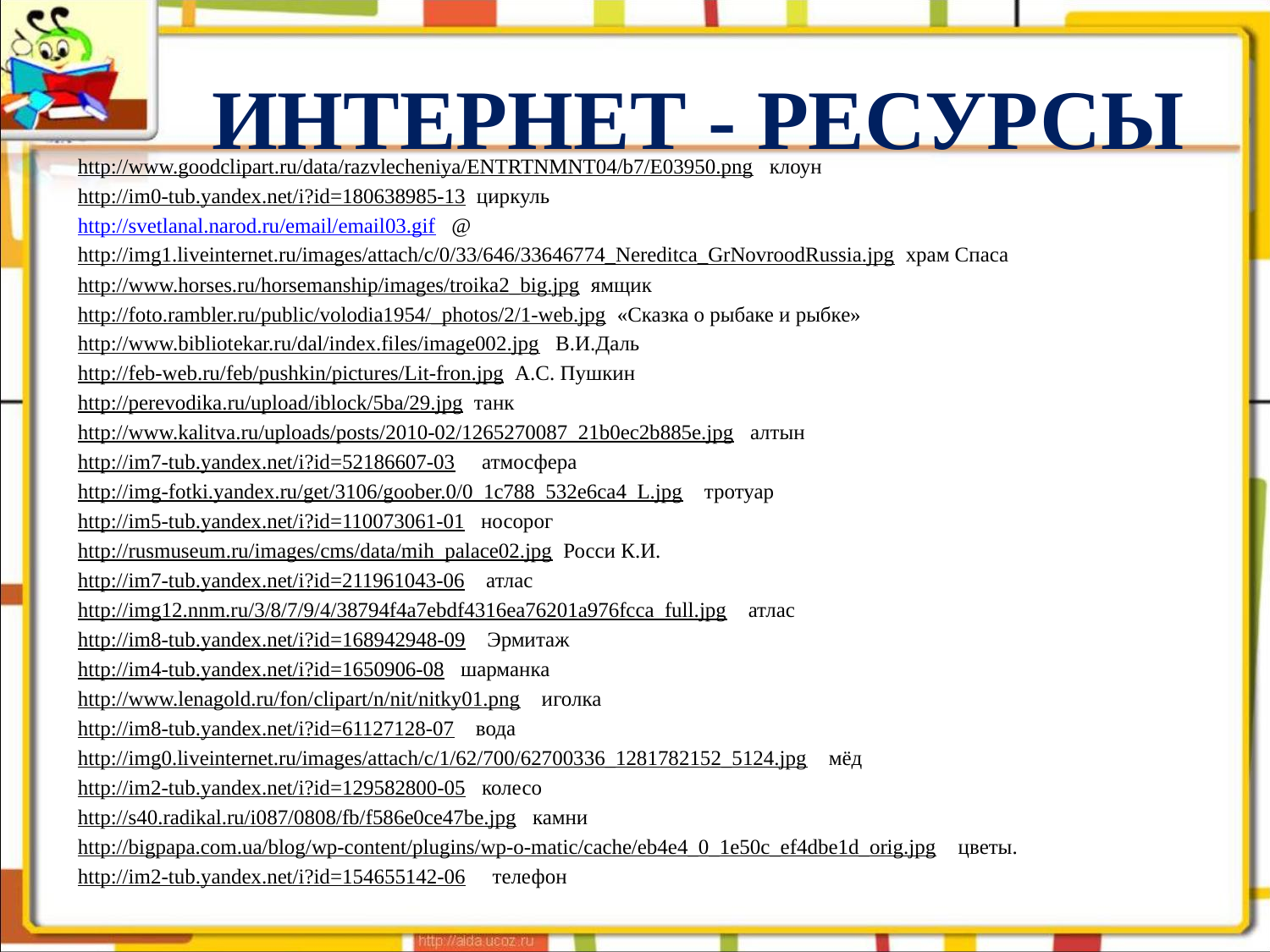

# ИНТЕРНЕТ - РЕСУРСЫ
http://www.goodclipart.ru/data/razvlecheniya/ENTRTNMNT04/b7/E03950.png   клоун
http://im0-tub.yandex.net/i?id=180638985-13  циркуль
http://svetlanal.narod.ru/email/email03.gif   @
http://img1.liveinternet.ru/images/attach/c/0/33/646/33646774_Nereditca_GrNovroodRussia.jpg  храм Спаса
http://www.horses.ru/horsemanship/images/troika2_big.jpg  ямщик
http://foto.rambler.ru/public/volodia1954/_photos/2/1-web.jpg  «Сказка о рыбаке и рыбке»
http://www.bibliotekar.ru/dal/index.files/image002.jpg   В.И.Даль
http://feb-web.ru/feb/pushkin/pictures/Lit-fron.jpg  А.С. Пушкин
http://perevodika.ru/upload/iblock/5ba/29.jpg  танк
http://www.kalitva.ru/uploads/posts/2010-02/1265270087_21b0ec2b885e.jpg   алтын
http://im7-tub.yandex.net/i?id=52186607-03     атмосфера
http://img-fotki.yandex.ru/get/3106/goober.0/0_1c788_532e6ca4_L.jpg    тротуар
http://im5-tub.yandex.net/i?id=110073061-01   носорог
http://rusmuseum.ru/images/cms/data/mih_palace02.jpg  Росси К.И.
http://im7-tub.yandex.net/i?id=211961043-06    атлас
http://img12.nnm.ru/3/8/7/9/4/38794f4a7ebdf4316ea76201a976fcca_full.jpg    атлас
http://im8-tub.yandex.net/i?id=168942948-09    Эрмитаж
http://im4-tub.yandex.net/i?id=1650906-08   шарманка
http://www.lenagold.ru/fon/clipart/n/nit/nitky01.png    иголка
http://im8-tub.yandex.net/i?id=61127128-07    вода
http://img0.liveinternet.ru/images/attach/c/1/62/700/62700336_1281782152_5124.jpg    мёд
http://im2-tub.yandex.net/i?id=129582800-05   колесо
http://s40.radikal.ru/i087/0808/fb/f586e0ce47be.jpg   камни
http://bigpapa.com.ua/blog/wp-content/plugins/wp-o-matic/cache/eb4e4_0_1e50c_ef4dbe1d_orig.jpg    цветы.
http://im2-tub.yandex.net/i?id=154655142-06     телефон